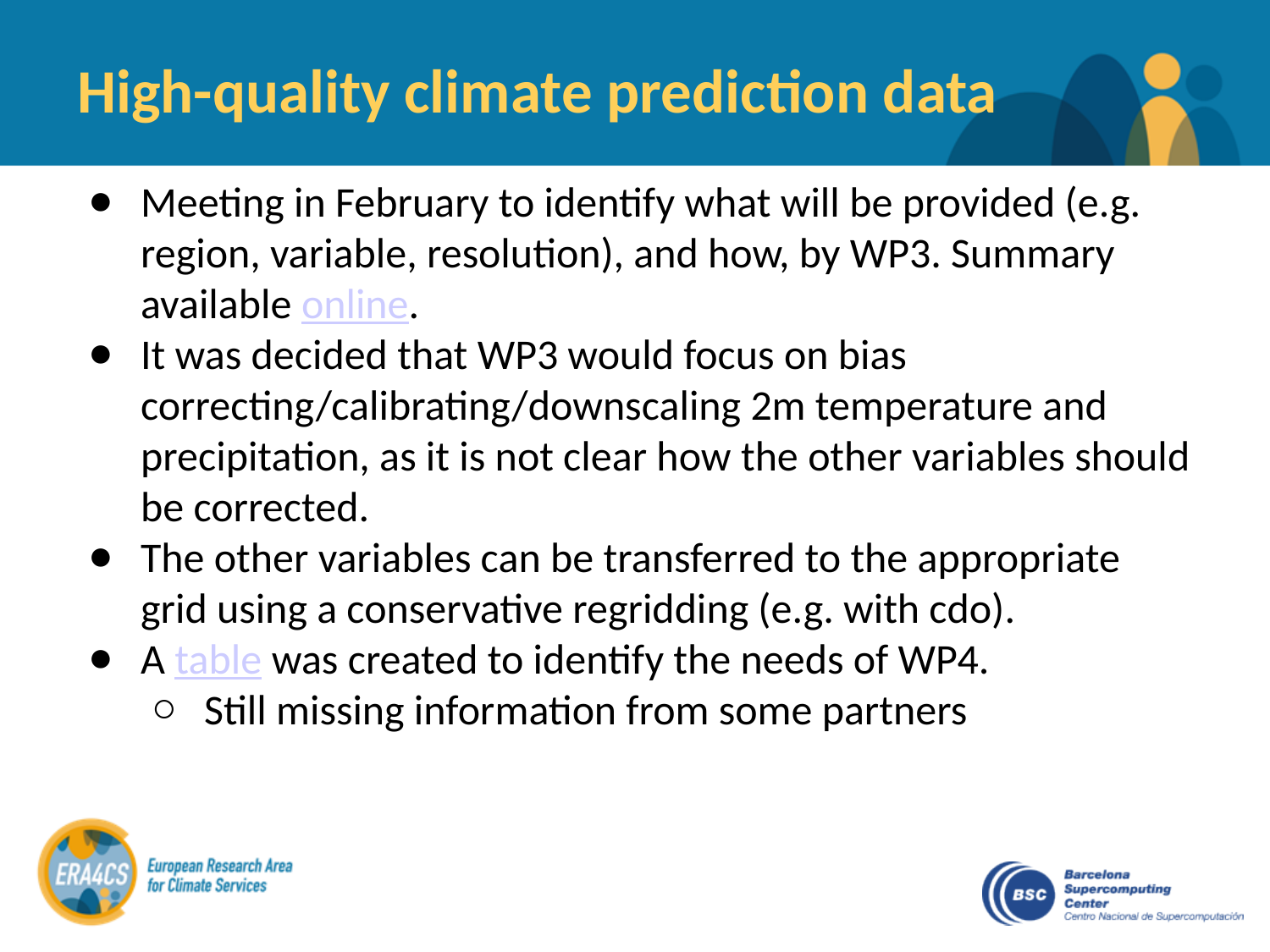

# High-quality climate prediction data
Meeting in February to identify what will be provided (e.g. region, variable, resolution), and how, by WP3. Summary available online.
It was decided that WP3 would focus on bias correcting/calibrating/downscaling 2m temperature and precipitation, as it is not clear how the other variables should be corrected.
The other variables can be transferred to the appropriate grid using a conservative regridding (e.g. with cdo).
A table was created to identify the needs of WP4.
Still missing information from some partners